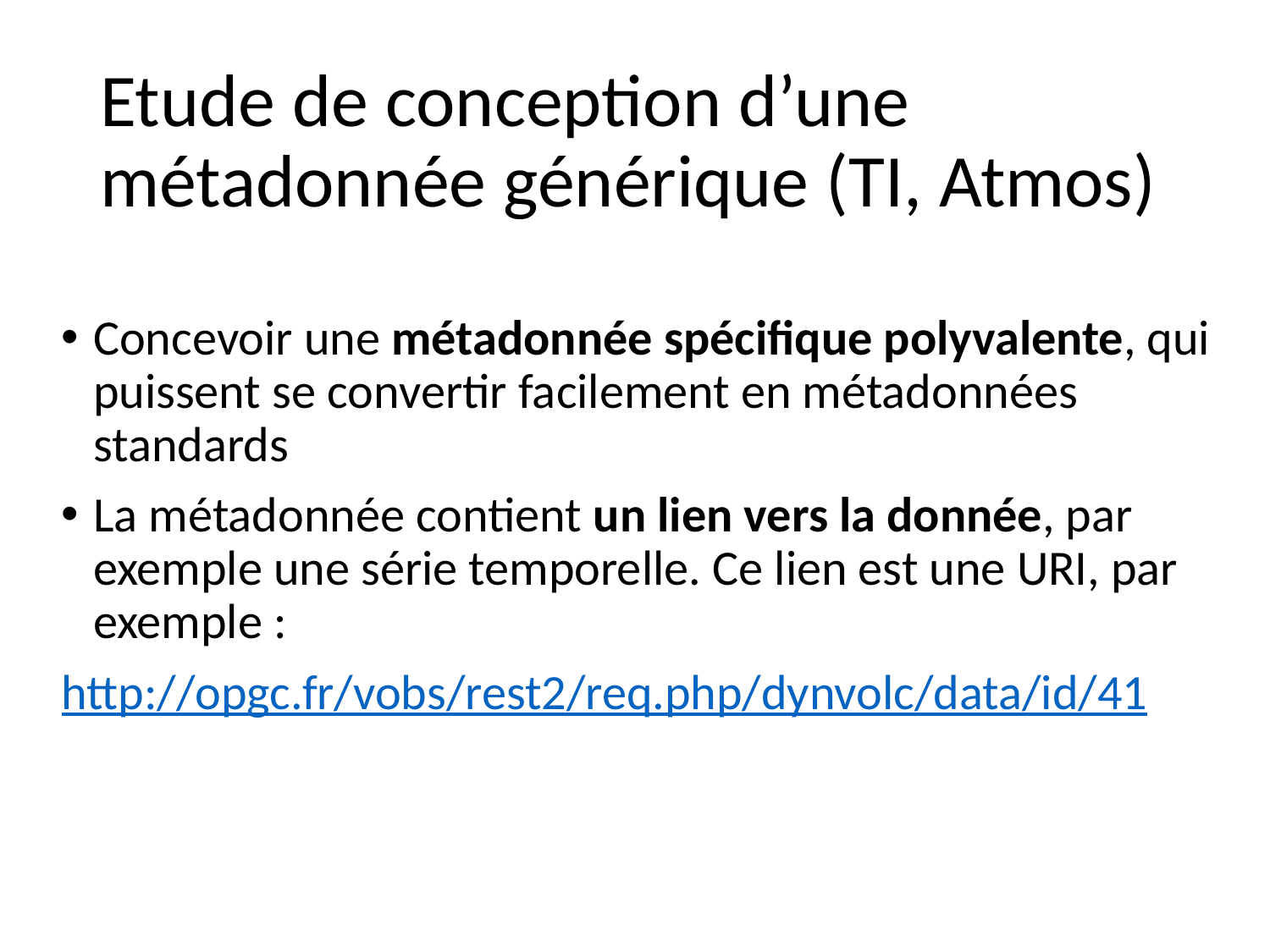

# Etude de conception d’une métadonnée générique (TI, Atmos)
Concevoir une métadonnée spécifique polyvalente, qui puissent se convertir facilement en métadonnées standards
La métadonnée contient un lien vers la donnée, par exemple une série temporelle. Ce lien est une URI, par exemple :
http://opgc.fr/vobs/rest2/req.php/dynvolc/data/id/41